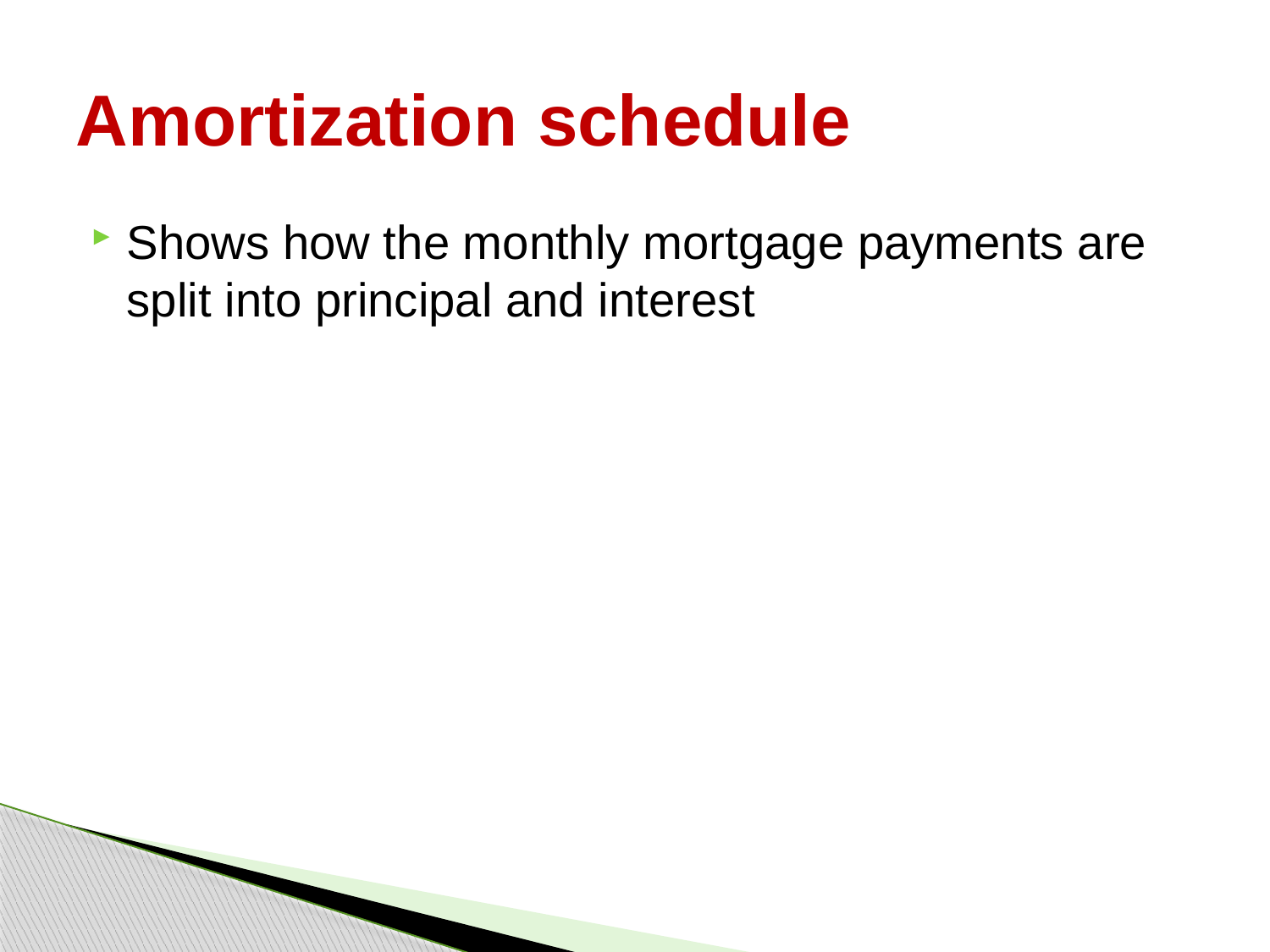

# Amortization schedule
Shows how the monthly mortgage payments are split into principal and interest